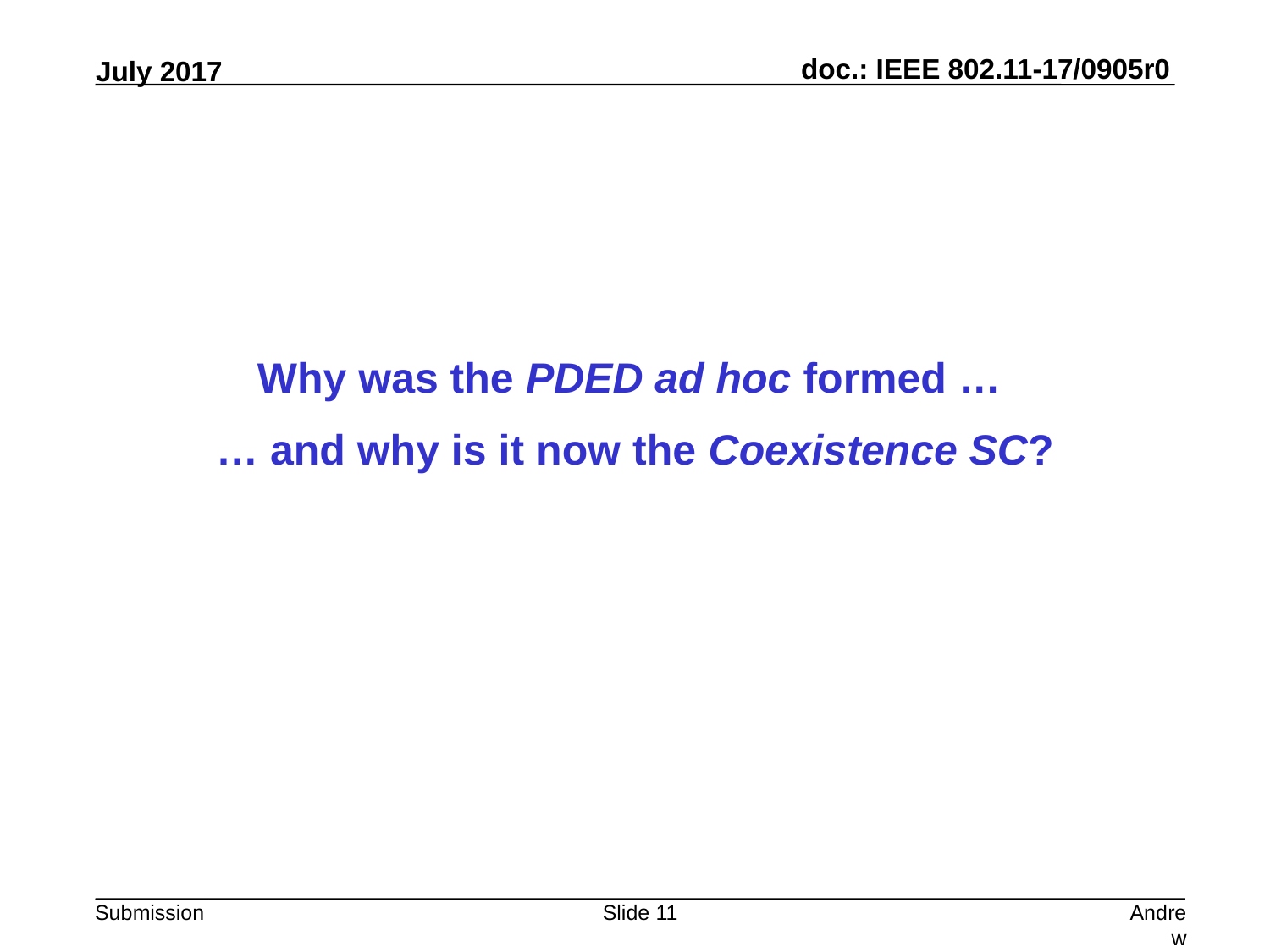

Why was the PDED ad hoc formed …
… and why is it now the Coexistence SC?
Slide 11
Andrew Myles, Cisco